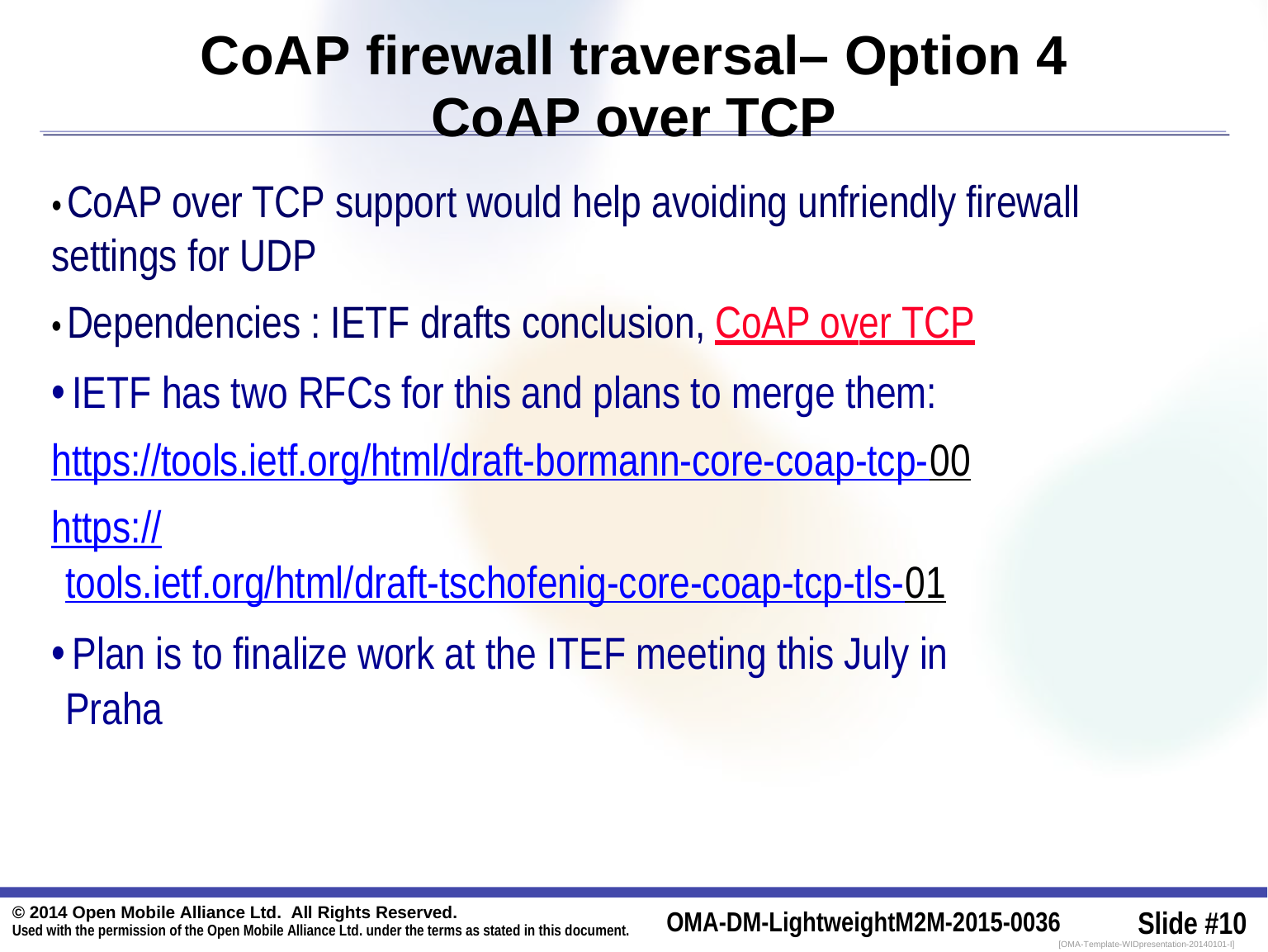

# CoAP firewall traversal– Option 4 CoAP over TCP
• CoAP over TCP support would help avoiding unfriendly firewall settings for UDP
• Dependencies : IETF drafts conclusion, CoAP over TCP
• IETF has two RFCs for this and plans to merge them:
https://tools.ietf.org/html/draft-bormann-core-coap-tcp-00
https://tools.ietf.org/html/draft-tschofenig-core-coap-tcp-tls-01
• Plan is to finalize work at the ITEF meeting this July in Praha

© 2014 Open Mobile Alliance Ltd.  All Rights Reserved.
Used with the permission of the Open Mobile Alliance Ltd. under the terms as stated in this document.
OMA-DM-LightweightM2M-2015-0036
Slide #10
[OMA-Template-WIDpresentation-20140101-I]